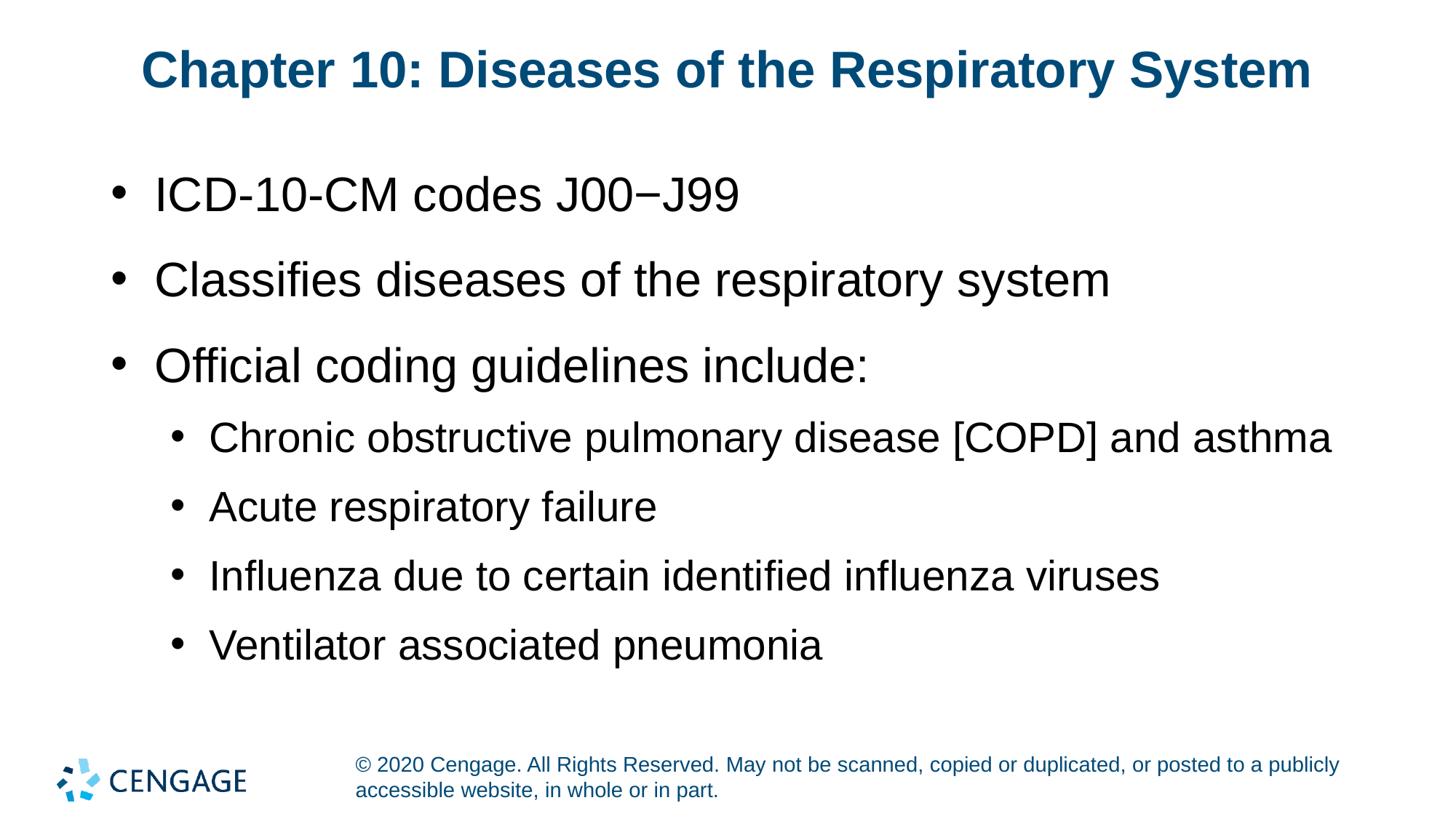

# Chapter 10: Diseases of the Respiratory System
ICD-10-CM codes J00−J99
Classifies diseases of the respiratory system
Official coding guidelines include:
Chronic obstructive pulmonary disease [COPD] and asthma
Acute respiratory failure
Influenza due to certain identified influenza viruses
Ventilator associated pneumonia